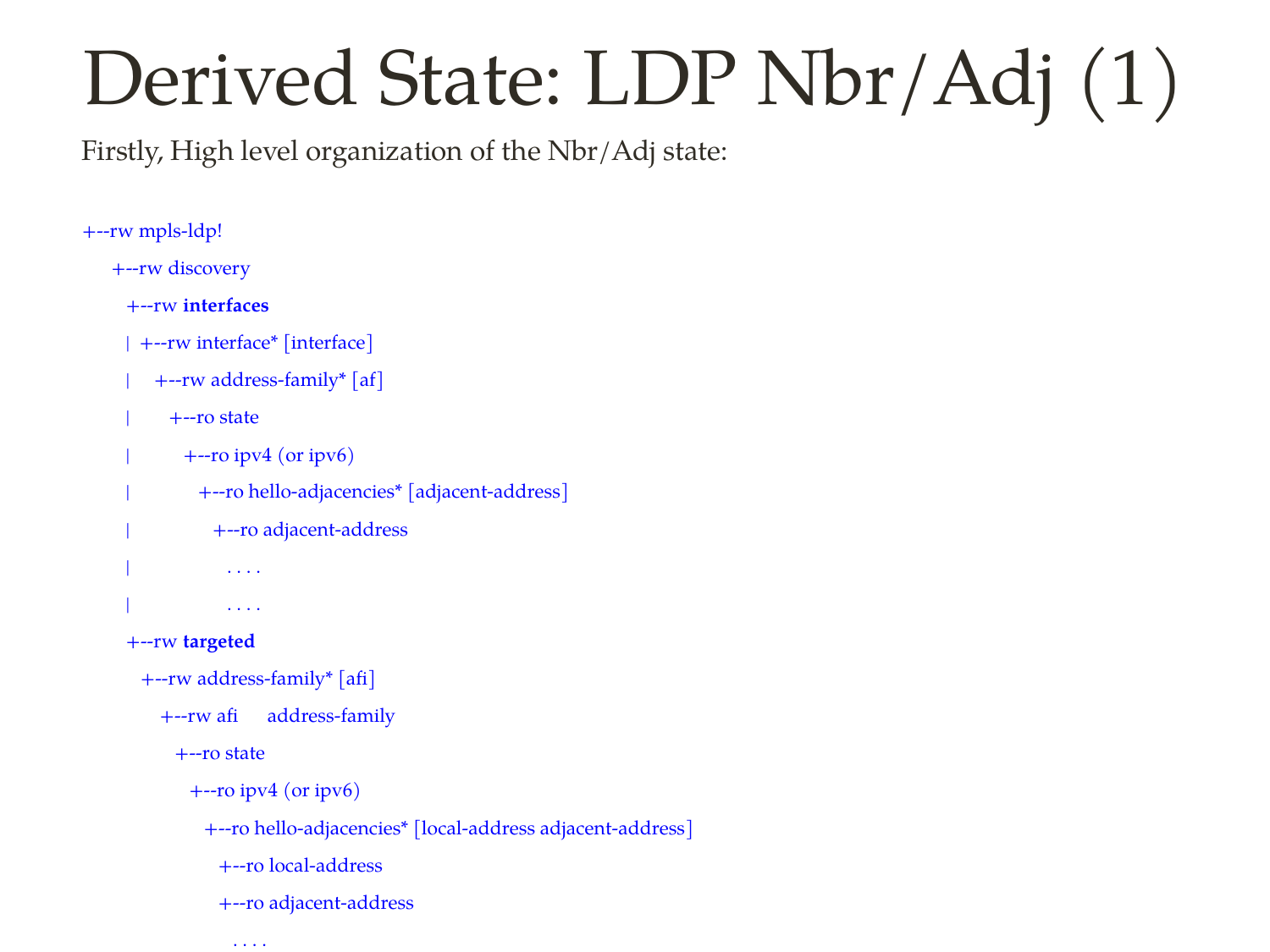

# Derived State: LDP Nbr/Adj (1)
Firstly, High level organization of the Nbr/Adj state:

+--rw mpls-ldp!
      +--rw discovery
         +--rw interfaces
         |  +--rw interface* [interface]
         |     +--rw address-family* [af]
         |        +--ro state
         |           +--ro ipv4 (or ipv6)
         |              +--ro hello-adjacencies* [adjacent-address]
         |                 +--ro adjacent-address
         |                    . . . .
         |                    . . . .
         +--rw targeted
            +--rw address-family* [afi]
                +--rw afi      address-family
                   +--ro state
                      +--ro ipv4 (or ipv6)
                         +--ro hello-adjacencies* [local-address adjacent-address]
                            +--ro local-address
                            +--ro adjacent-address
                               . . . .
                               . . . .